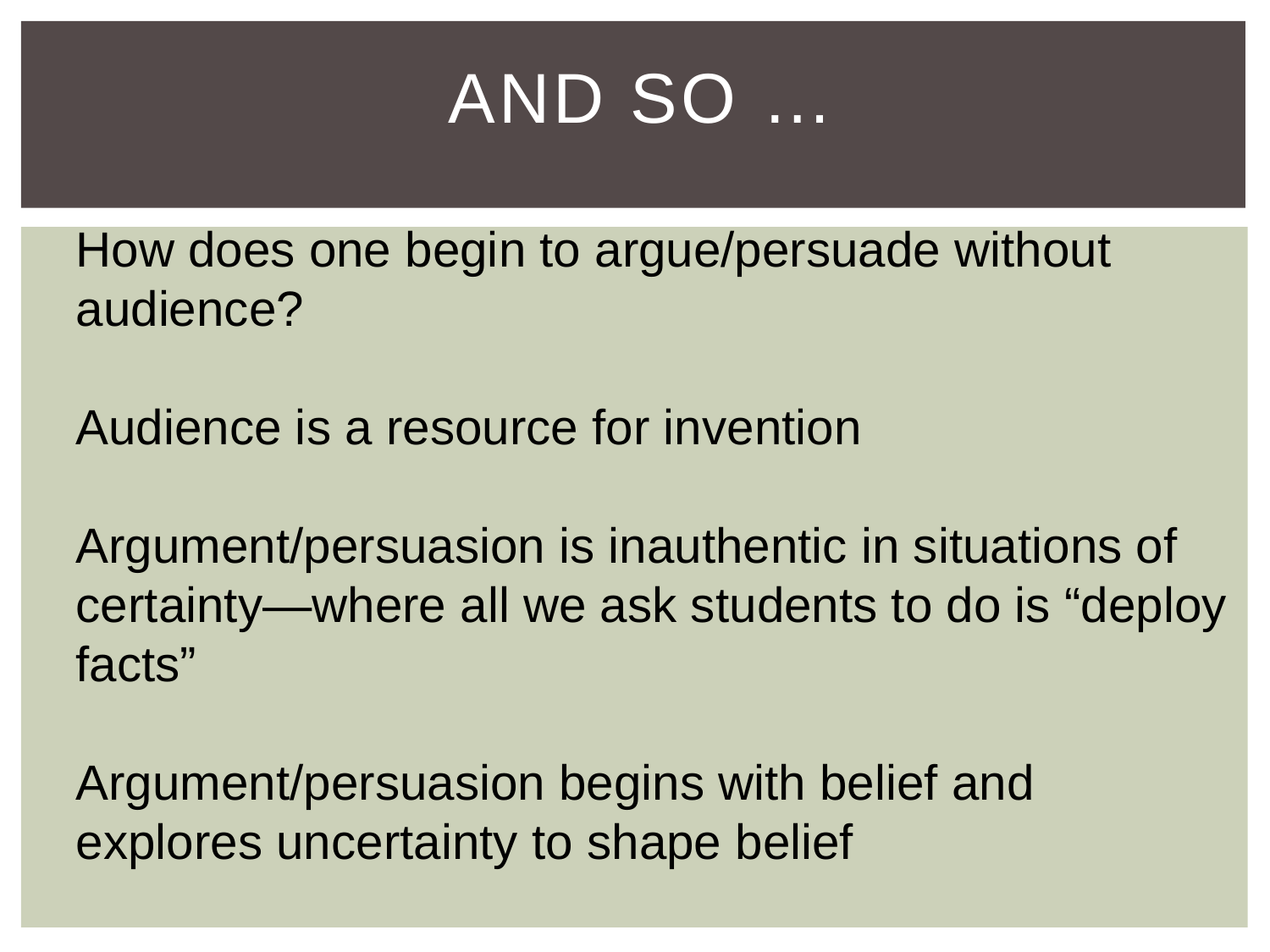

# And so …
How does one begin to argue/persuade without audience?

Audience is a resource for invention

Argument/persuasion is inauthentic in situations of certainty—where all we ask students to do is “deploy facts”

Argument/persuasion begins with belief and explores uncertainty to shape belief